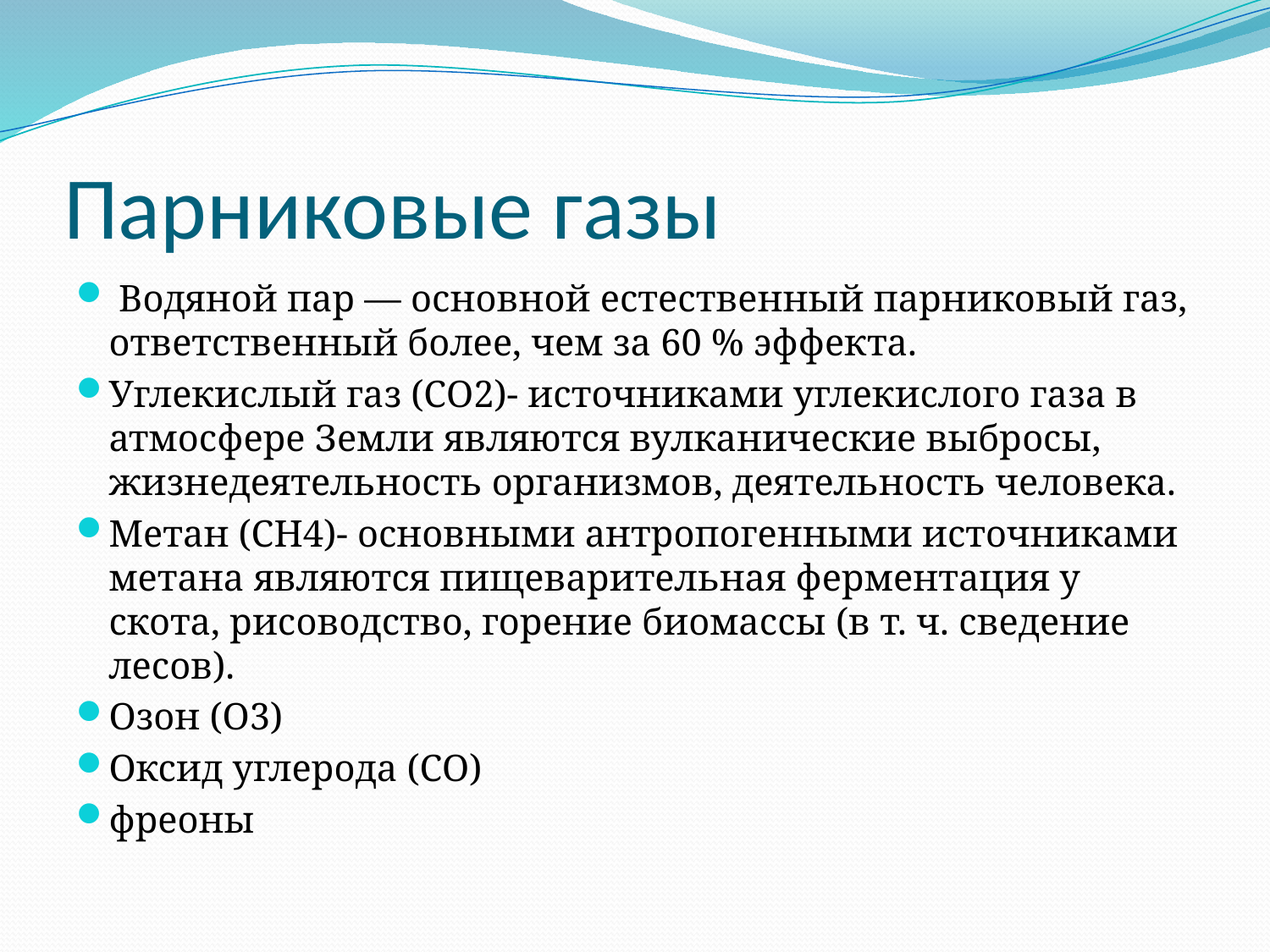

# Парниковые газы
 Водяной пар — основной естественный парниковый газ, ответственный более, чем за 60 % эффекта.
Углекислый газ (CO2)- источниками углекислого газа в атмосфере Земли являются вулканические выбросы, жизнедеятельность организмов, деятельность человека.
Метан (CH4)- основными антропогенными источниками метана являются пищеварительная ферментация у скота, рисоводство, горение биомассы (в т. ч. сведение лесов).
Озон (О3)
Оксид углерода (СО)
фреоны